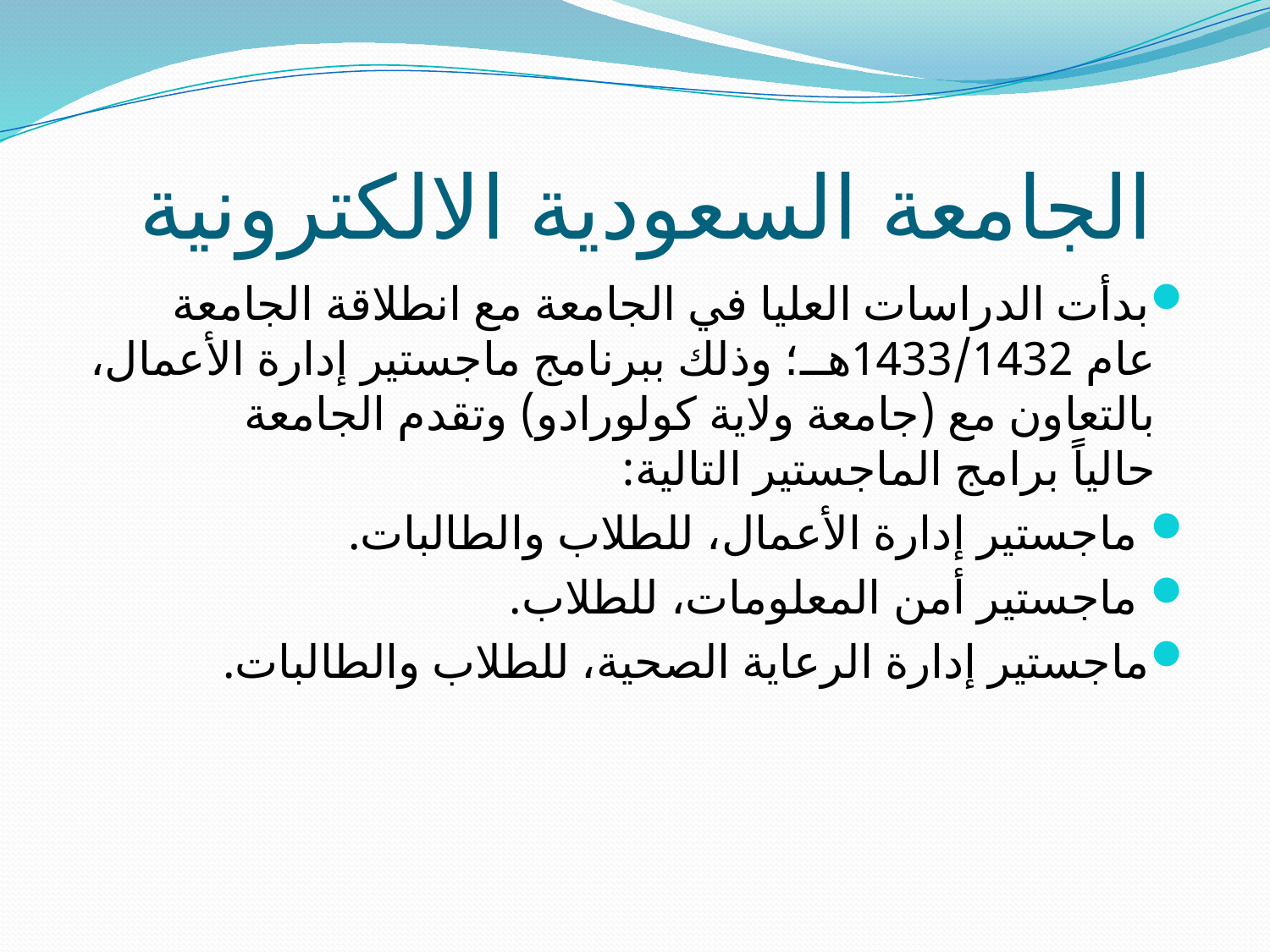

# الجامعة السعودية الالكترونية
بدأت الدراسات العليا في الجامعة مع انطلاقة الجامعة عام 1433/1432​​​هــ؛ وذلك ببرنامج ماجستير إدارة الأعمال، بالتعاون مع (جامعة ولاية كولورادو) وتقدم الجامعة حالياً برامج الماجستير التالية:
 ماجستير إدارة الأعمال، للطلاب والطالبات.
 ماجستير أمن المعلومات، للطلاب.
ماجستير إدارة الرعاية الصحية، للطلاب والطالبات.